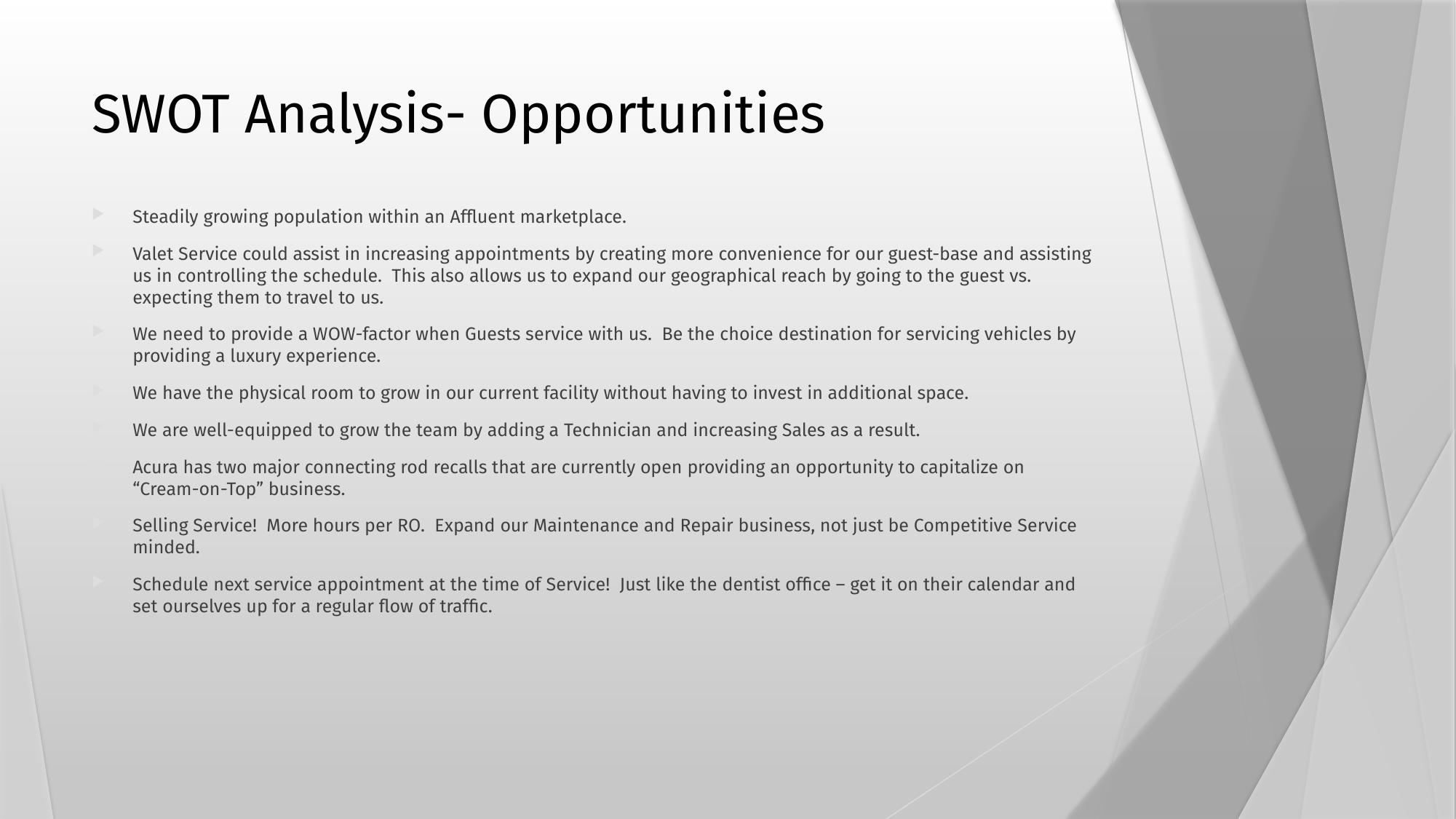

# SWOT Analysis- Opportunities
Steadily growing population within an Affluent marketplace.
Valet Service could assist in increasing appointments by creating more convenience for our guest-base and assisting us in controlling the schedule.  This also allows us to expand our geographical reach by going to the guest vs. expecting them to travel to us.
We need to provide a WOW-factor when Guests service with us.  Be the choice destination for servicing vehicles by providing a luxury experience.
We have the physical room to grow in our current facility without having to invest in additional space.
We are well-equipped to grow the team by adding a Technician and increasing Sales as a result.
Acura has two major connecting rod recalls that are currently open providing an opportunity to capitalize on “Cream-on-Top” business.
Selling Service!  More hours per RO.  Expand our Maintenance and Repair business, not just be Competitive Service minded.
Schedule next service appointment at the time of Service!  Just like the dentist office – get it on their calendar and set ourselves up for a regular flow of traffic.